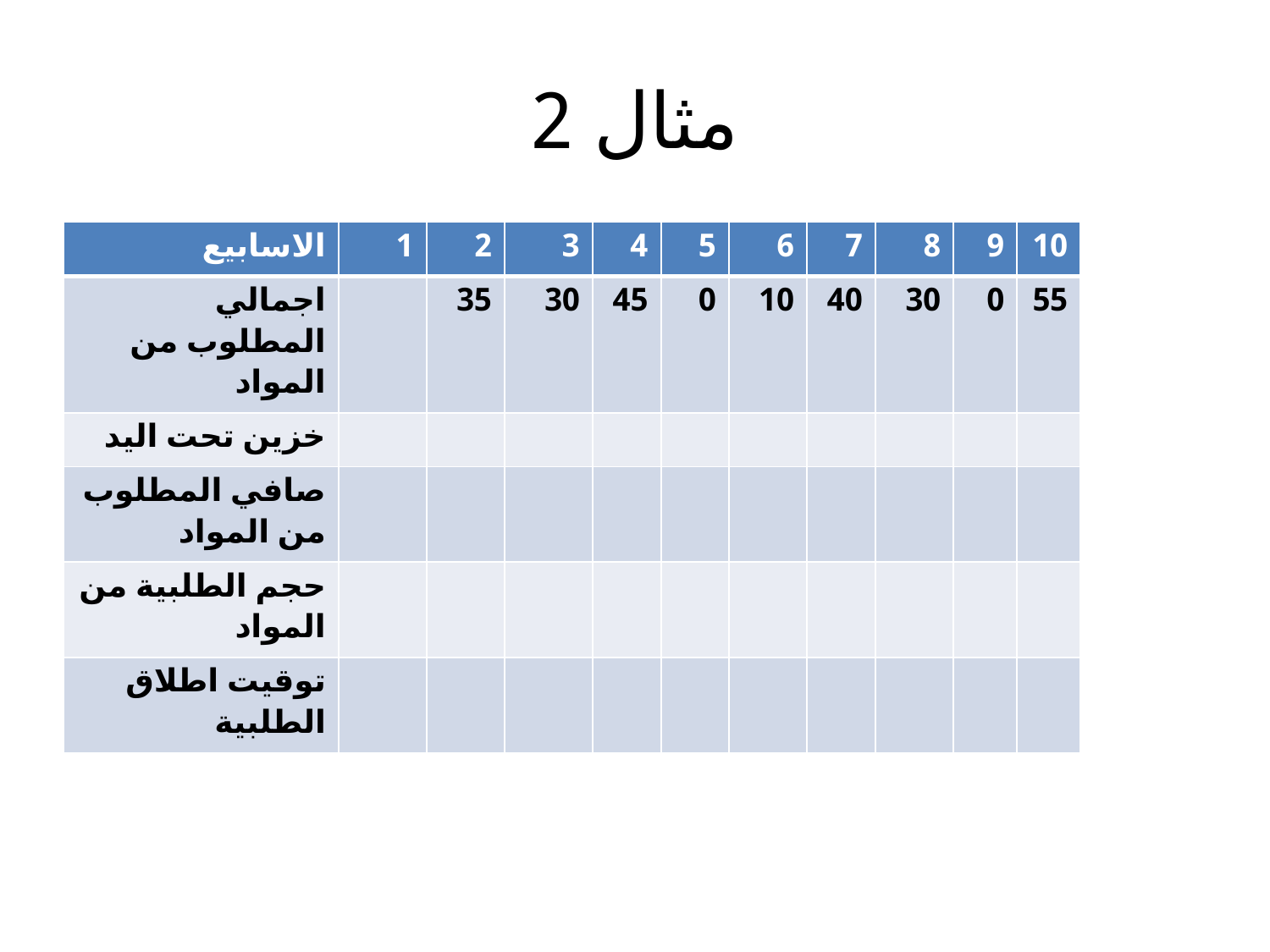

# مثال 2
| الاسابيع | 1 | 2 | 3 | 4 | 5 | 6 | 7 | 8 | 9 | 10 |
| --- | --- | --- | --- | --- | --- | --- | --- | --- | --- | --- |
| اجمالي المطلوب من المواد |  | 35 | 30 | 45 | 0 | 10 | 40 | 30 | 0 | 55 |
| خزين تحت اليد |  |  |  |  |  |  |  |  |  |  |
| صافي المطلوب من المواد |  |  |  |  |  |  |  |  |  |  |
| حجم الطلبية من المواد |  |  |  |  |  |  |  |  |  |  |
| توقيت اطلاق الطلبية |  |  |  |  |  |  |  |  |  |  |